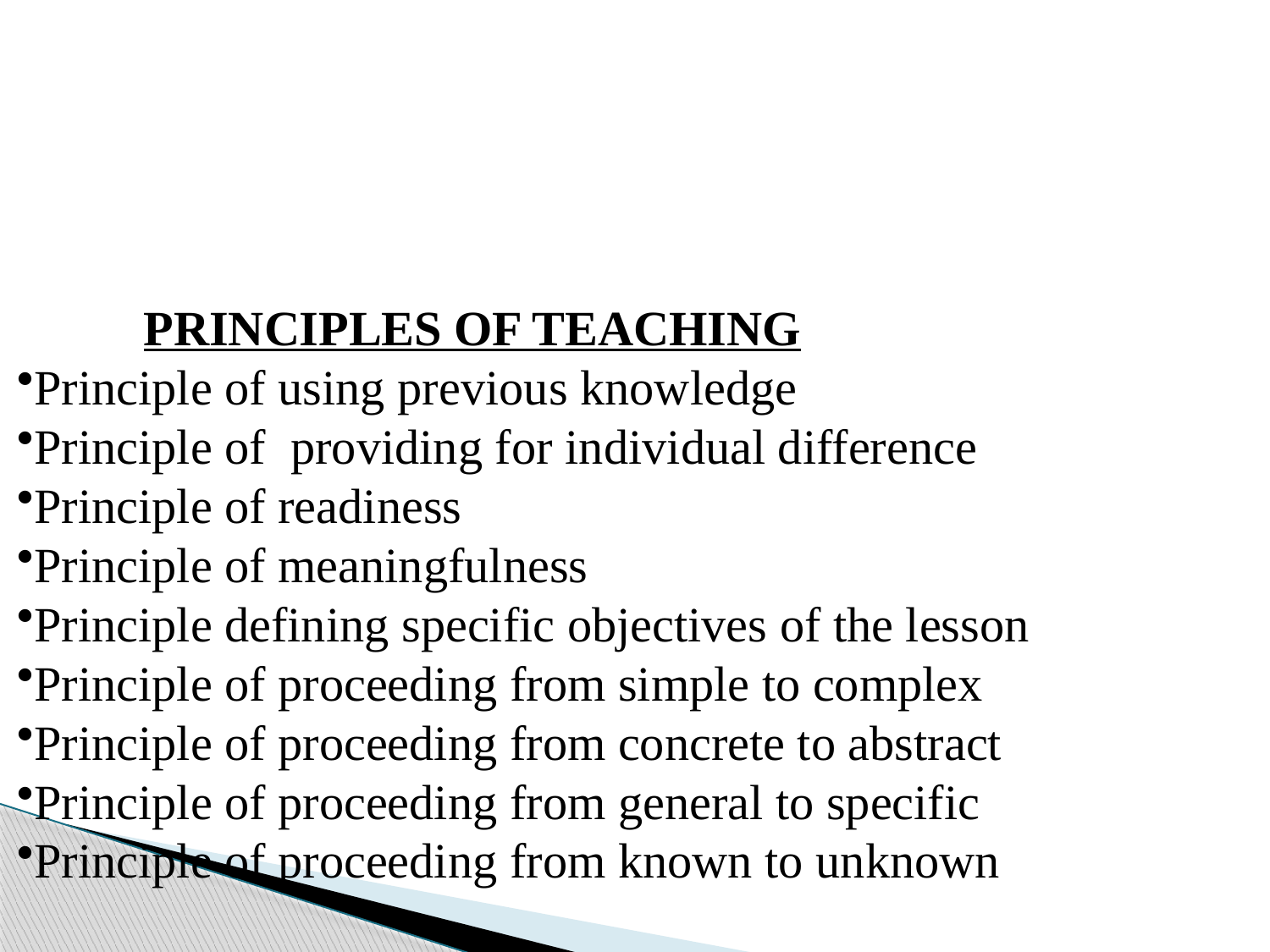

PRINCIPLES OF TEACHING
Principle of using previous knowledge
Principle of  providing for individual difference
Principle of readiness
Principle of meaningfulness
Principle defining specific objectives of the lesson
Principle of proceeding from simple to complex
Principle of proceeding from concrete to abstract
Principle of proceeding from general to specific
Principle of proceeding from known to unknown